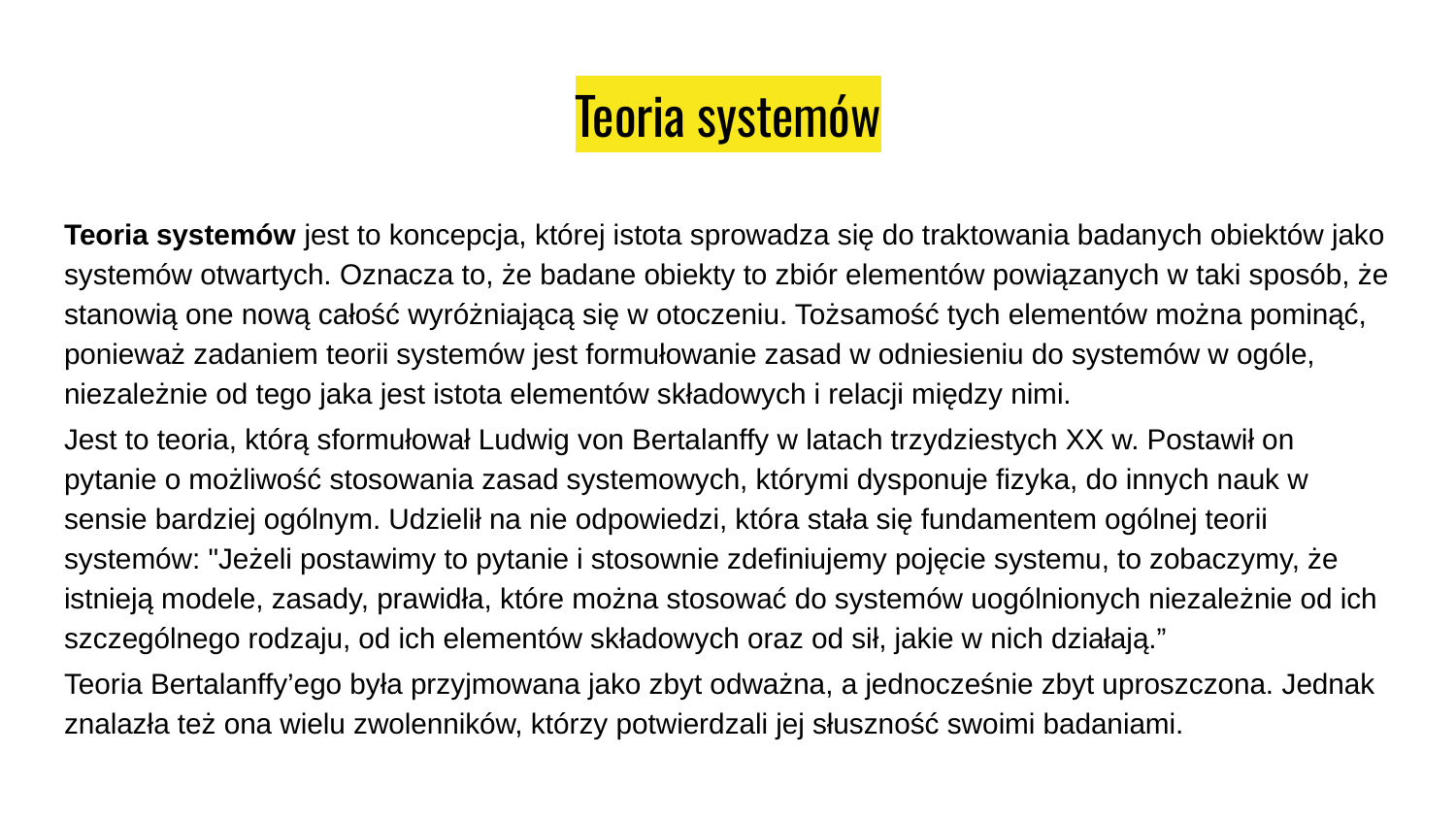

# Teoria systemów

Teoria systemów jest to koncepcja, której istota sprowadza się do traktowania badanych obiektów jako systemów otwartych. Oznacza to, że badane obiekty to zbiór elementów powiązanych w taki sposób, że stanowią one nową całość wyróżniającą się w otoczeniu. Tożsamość tych elementów można pominąć, ponieważ zadaniem teorii systemów jest formułowanie zasad w odniesieniu do systemów w ogóle, niezależnie od tego jaka jest istota elementów składowych i relacji między nimi.
Jest to teoria, którą sformułował Ludwig von Bertalanffy w latach trzydziestych XX w. Postawił on pytanie o możliwość stosowania zasad systemowych, którymi dysponuje fizyka, do innych nauk w sensie bardziej ogólnym. Udzielił na nie odpowiedzi, która stała się fundamentem ogólnej teorii systemów: "Jeżeli postawimy to pytanie i stosownie zdefiniujemy pojęcie systemu, to zobaczymy, że istnieją modele, zasady, prawidła, które można stosować do systemów uogólnionych niezależnie od ich szczególnego rodzaju, od ich elementów składowych oraz od sił, jakie w nich działają.”
Teoria Bertalanffy’ego była przyjmowana jako zbyt odważna, a jednocześnie zbyt uproszczona. Jednak znalazła też ona wielu zwolenników, którzy potwierdzali jej słuszność swoimi badaniami.